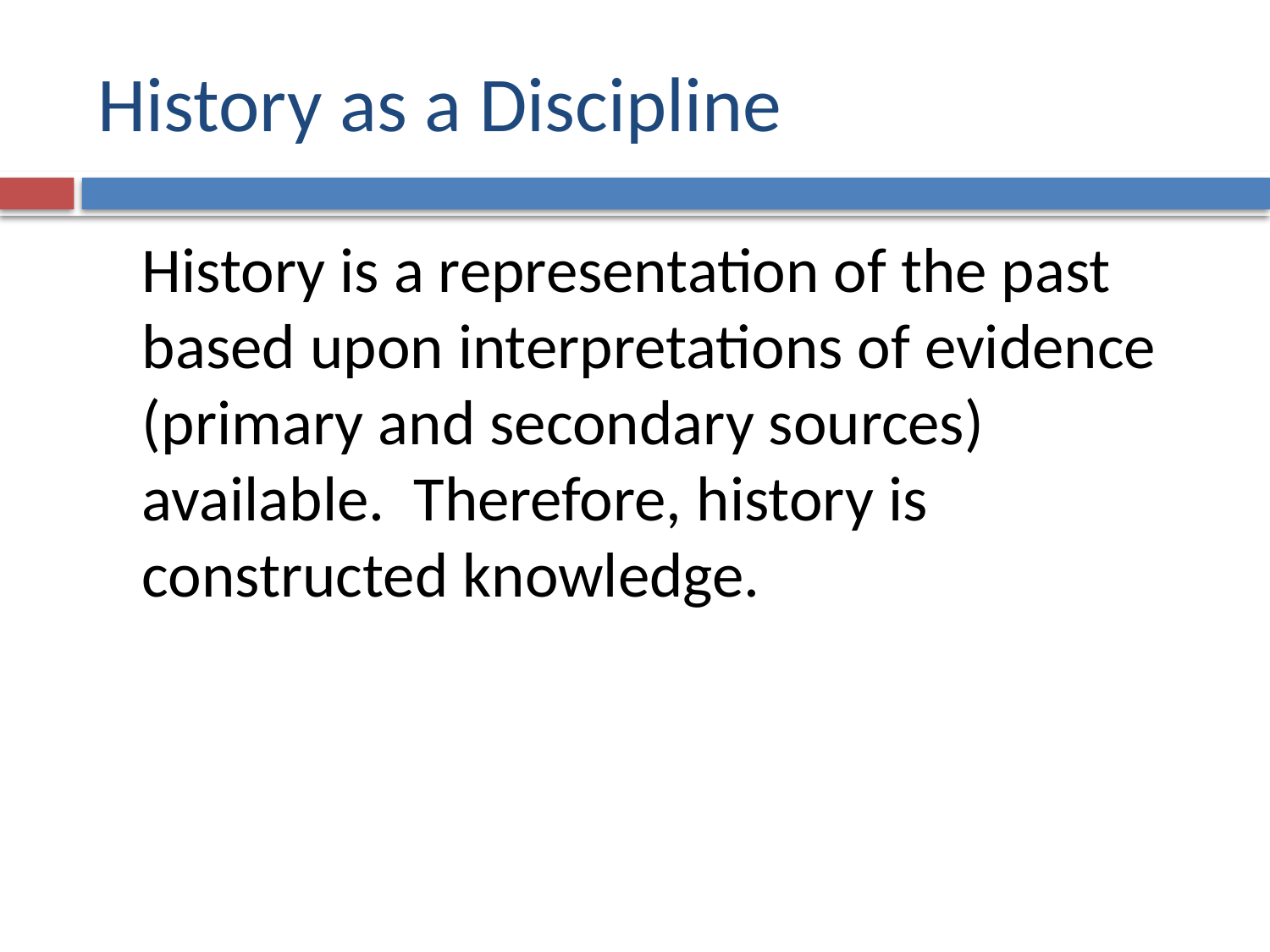

# History as a Discipline
	History is a representation of the past based upon interpretations of evidence (primary and secondary sources) available.  Therefore, history is constructed knowledge.